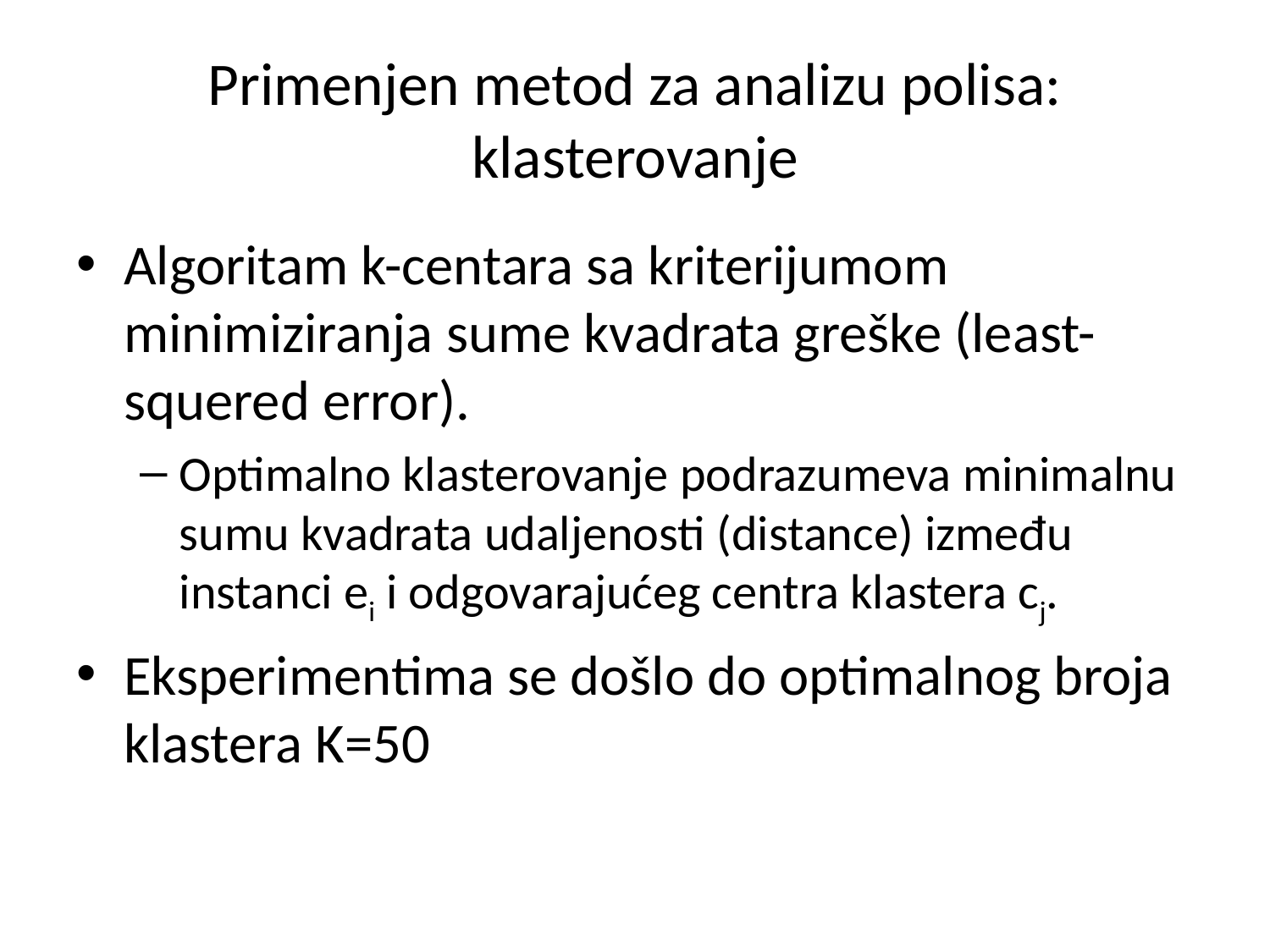

# Primenjen metod za analizu polisa: klasterovanje
Algoritam k-centara sa kriterijumom minimiziranja sume kvadrata greške (least-squered error).
Optimalno klasterovanje podrazumeva minimalnu sumu kvadrata udaljenosti (distance) između instanci ei i odgovarajućeg centra klastera cj.
Eksperimentima se došlo do optimalnog broja klastera K=50